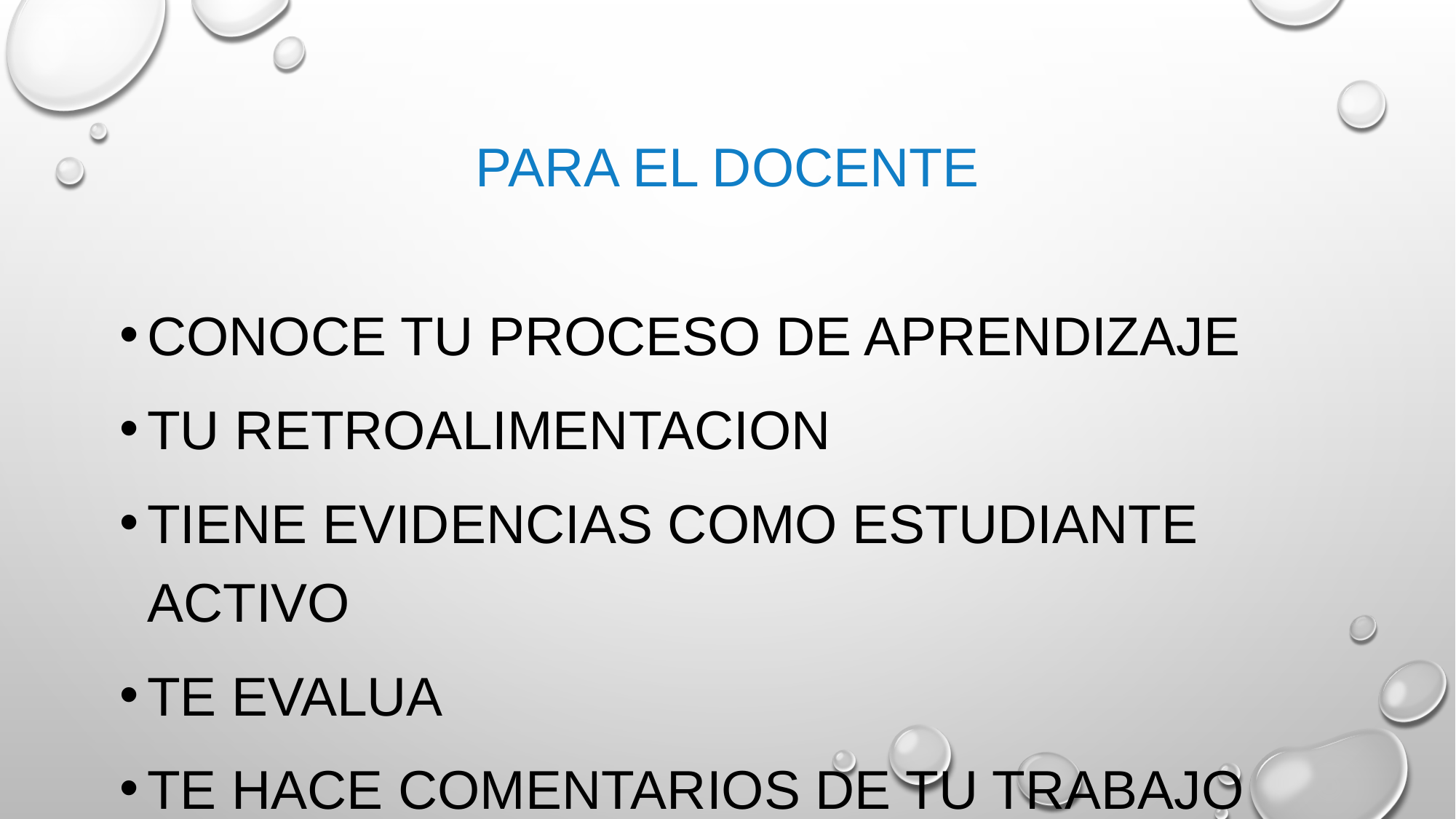

# PARA EL DOCENTE
CONOCE TU PROCESO DE APRENDIZAJE
TU RETROALIMENTACION
TIENE EVIDENCIAS COMO ESTUDIANTE ACTIVO
TE EVALUA
TE HACE COMENTARIOS DE TU TRABAJO